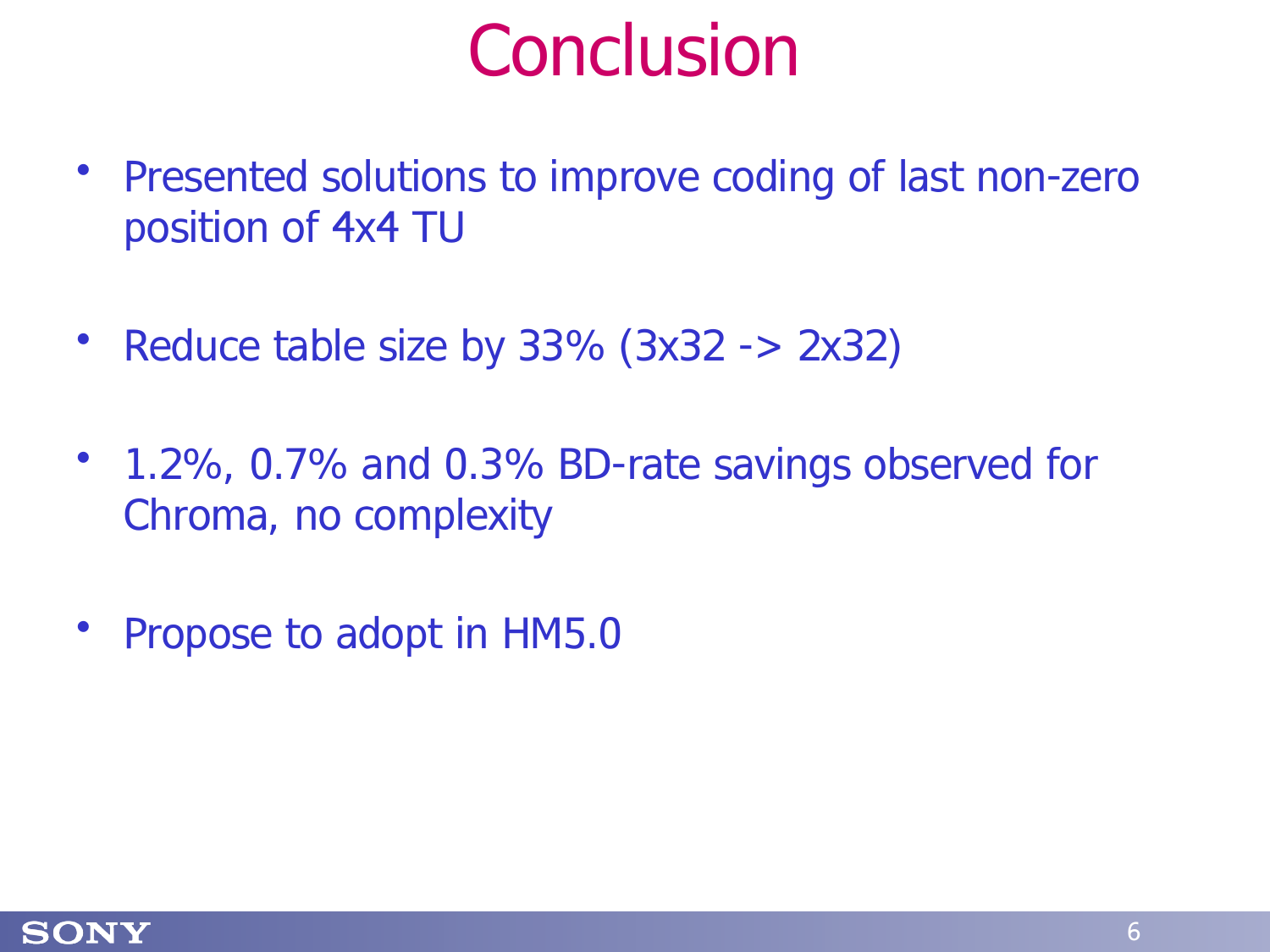

# Conclusion
Presented solutions to improve coding of last non-zero position of 4x4 TU

Reduce table size by 33% (3x32 -> 2x32)

1.2%, 0.7% and 0.3% BD-rate savings observed for Chroma, no complexity

Propose to adopt in HM5.0

6